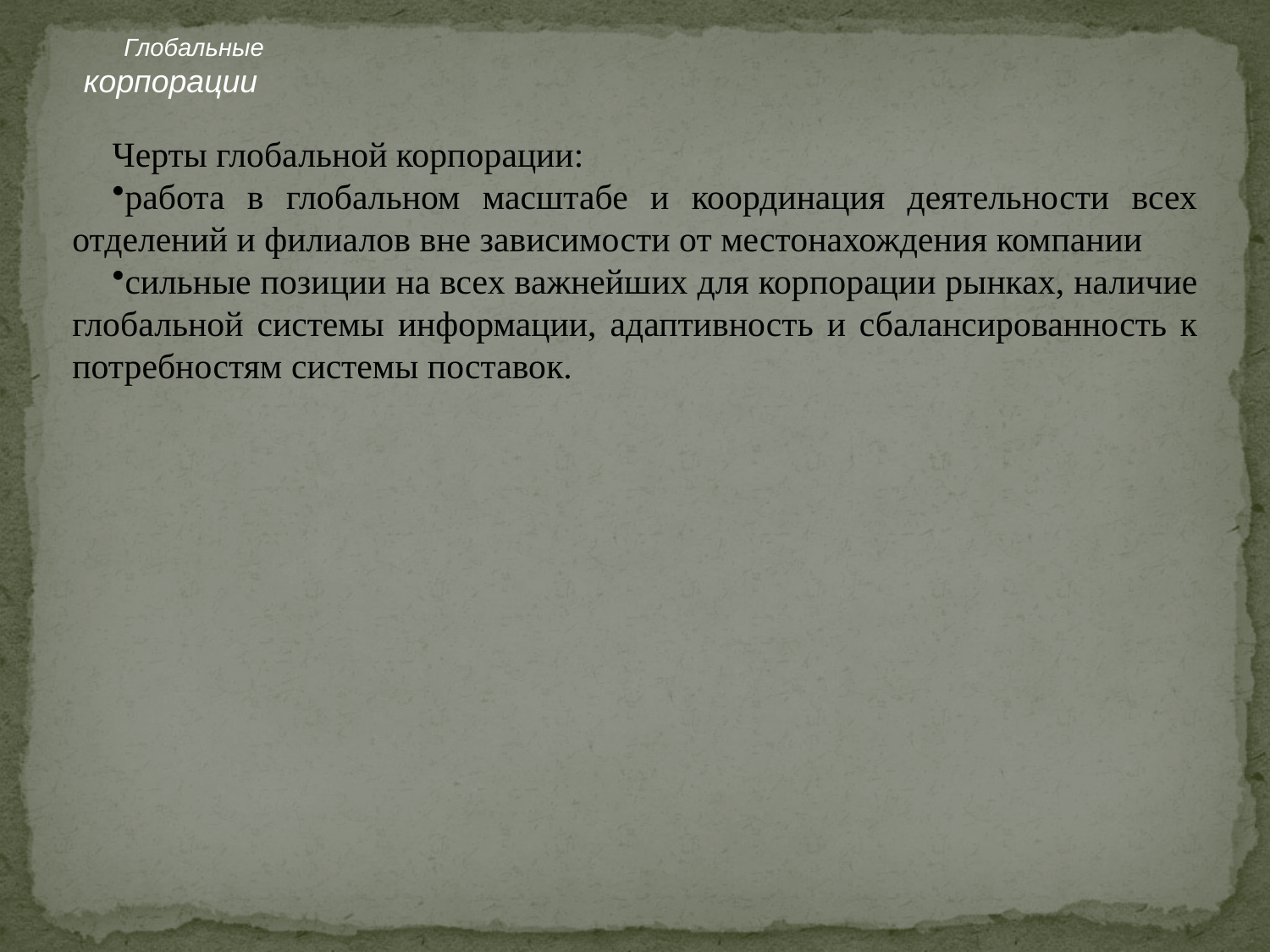

Глобальные корпорации
Черты глобальной корпорации:
работа в глобальном масштабе и координация деятельности всех отделений и филиалов вне зависимости от местонахождения компании
сильные позиции на всех важнейших для корпорации рынках, наличие глобальной системы информации, адаптивность и сбалансированность к потребностям системы поставок.